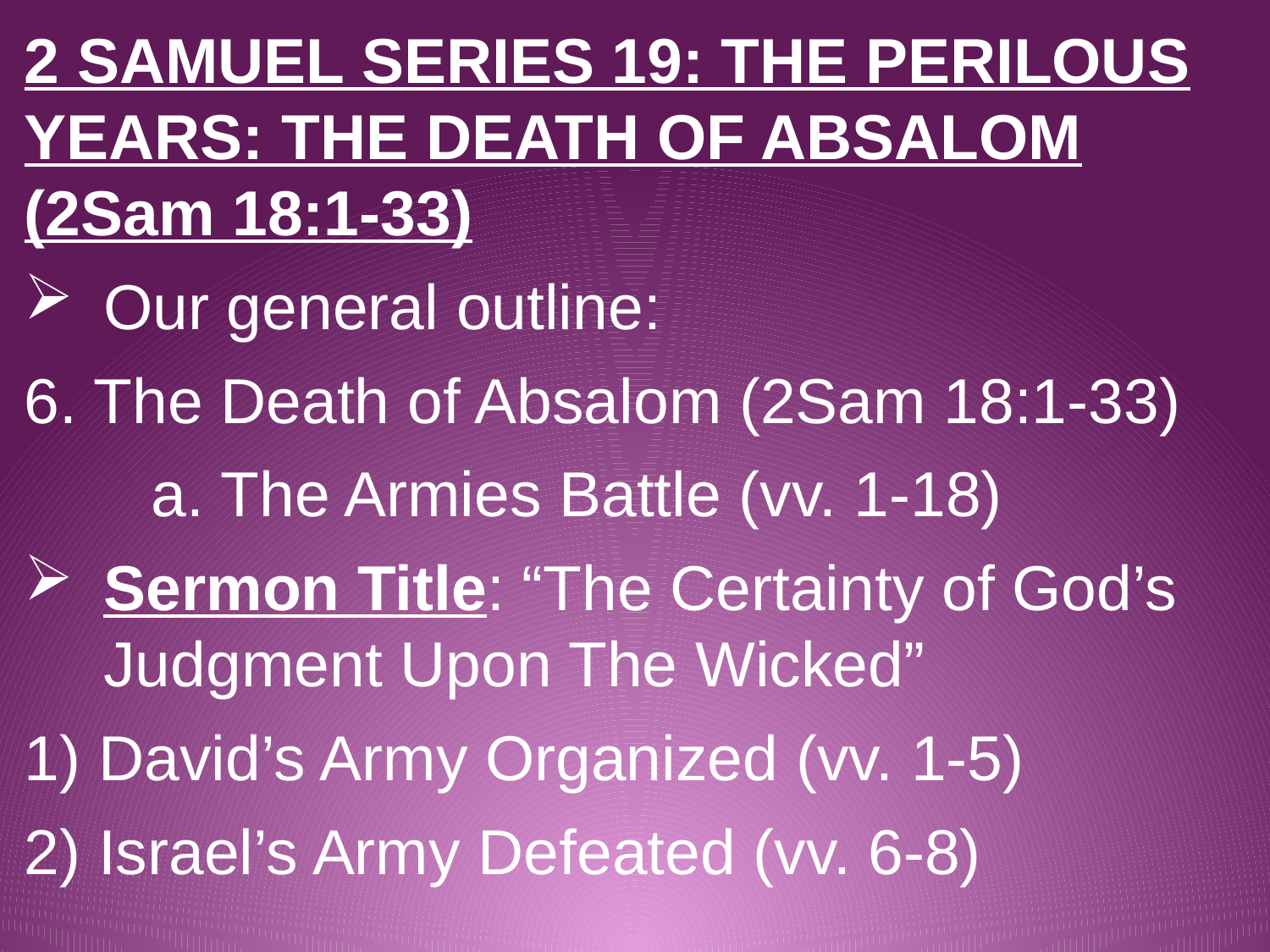

2 SAMUEL SERIES 19: THE PERILOUS YEARS: THE DEATH OF ABSALOM (2Sam 18:1-33)
Our general outline:
6. The Death of Absalom (2Sam 18:1-33)
	a. The Armies Battle (vv. 1-18)
Sermon Title: “The Certainty of God’s Judgment Upon The Wicked”
1) David’s Army Organized (vv. 1-5)
2) Israel’s Army Defeated (vv. 6-8)